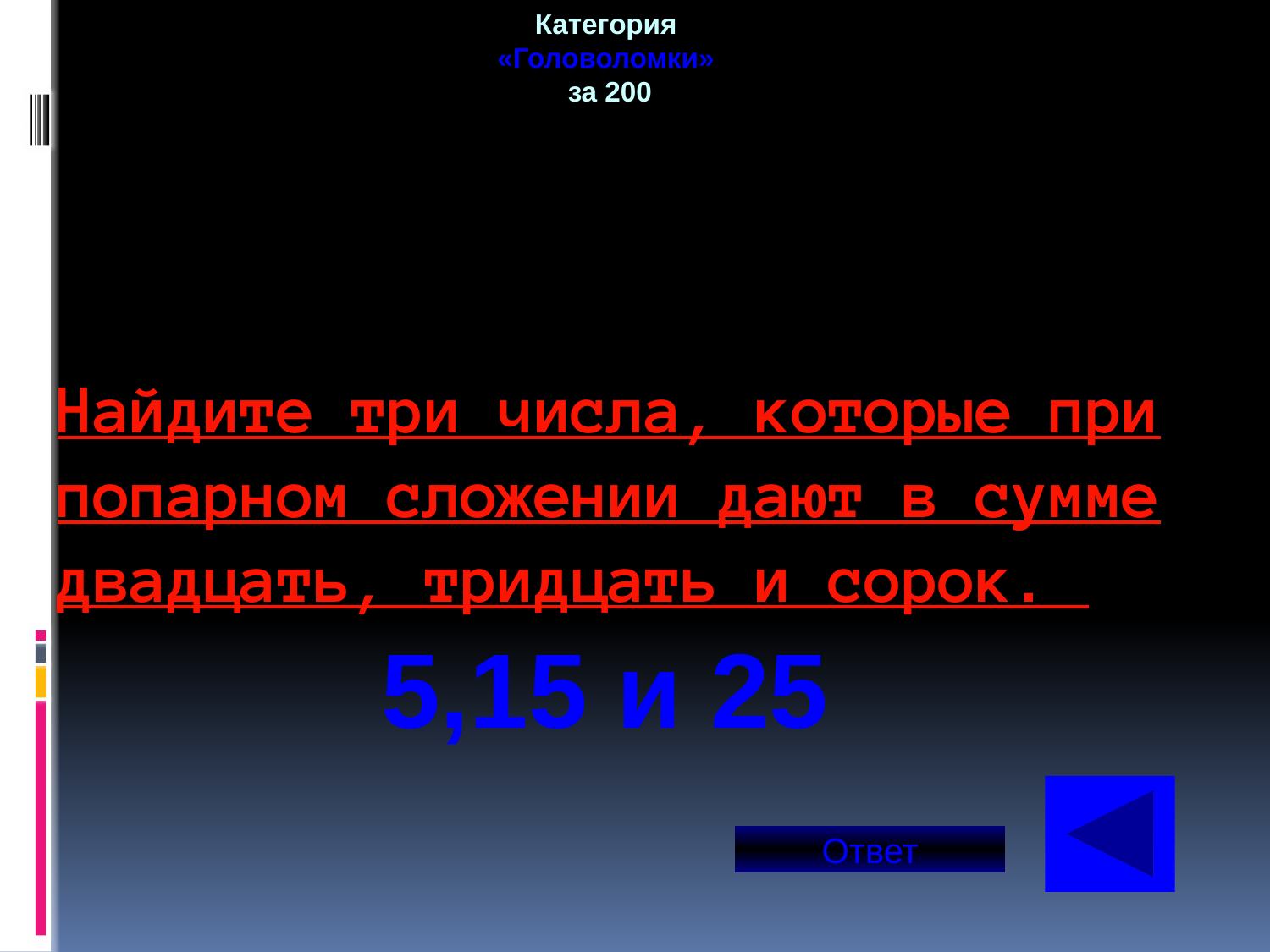

Категория
«Головоломки»
за 200
# Найдите три числа, которые при попарном сложении дают в сумме двадцать, тридцать и сорок.
5,15 и 25

Ответ